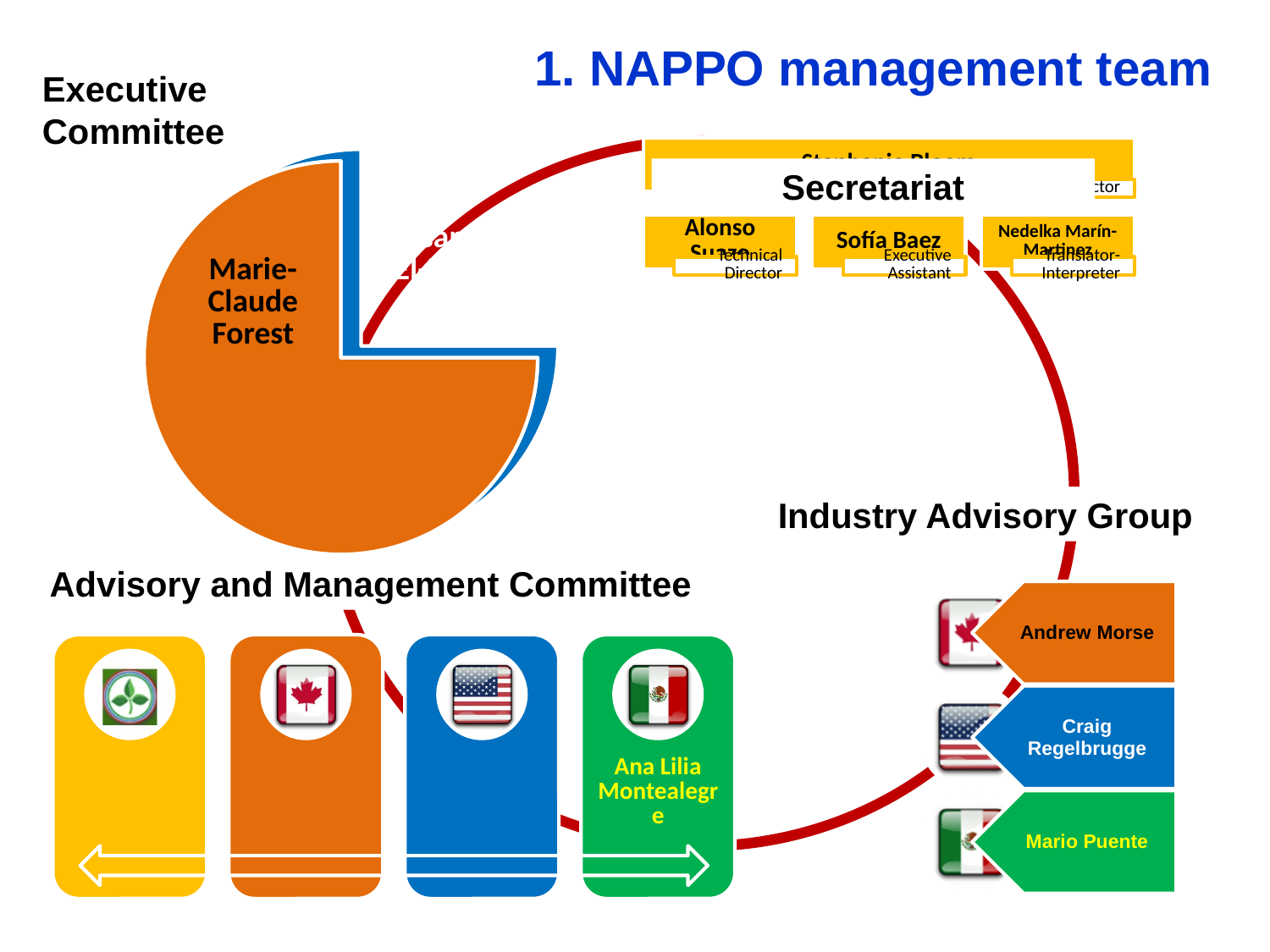

1. NAPPO management team

Executive Committee
Osama El-Lissy  & John Greifer
Javier Trujillo-Arriaga
Marie-Claude Forest
Stephanie Bloem
Executive Director
Alonso Suazo
Technical Director
Sofía Baez
Executive Assistant
Nedelka Marín-Martinez
Translator-Interpreter

Secretariat
Industry Advisory Group
Advisory and Management Committee
Andrew Morse
Craig Regelbrugge
Mario Puente
Stephanie Bloem
Alonso Suazo
Ana Lilia Montealegre